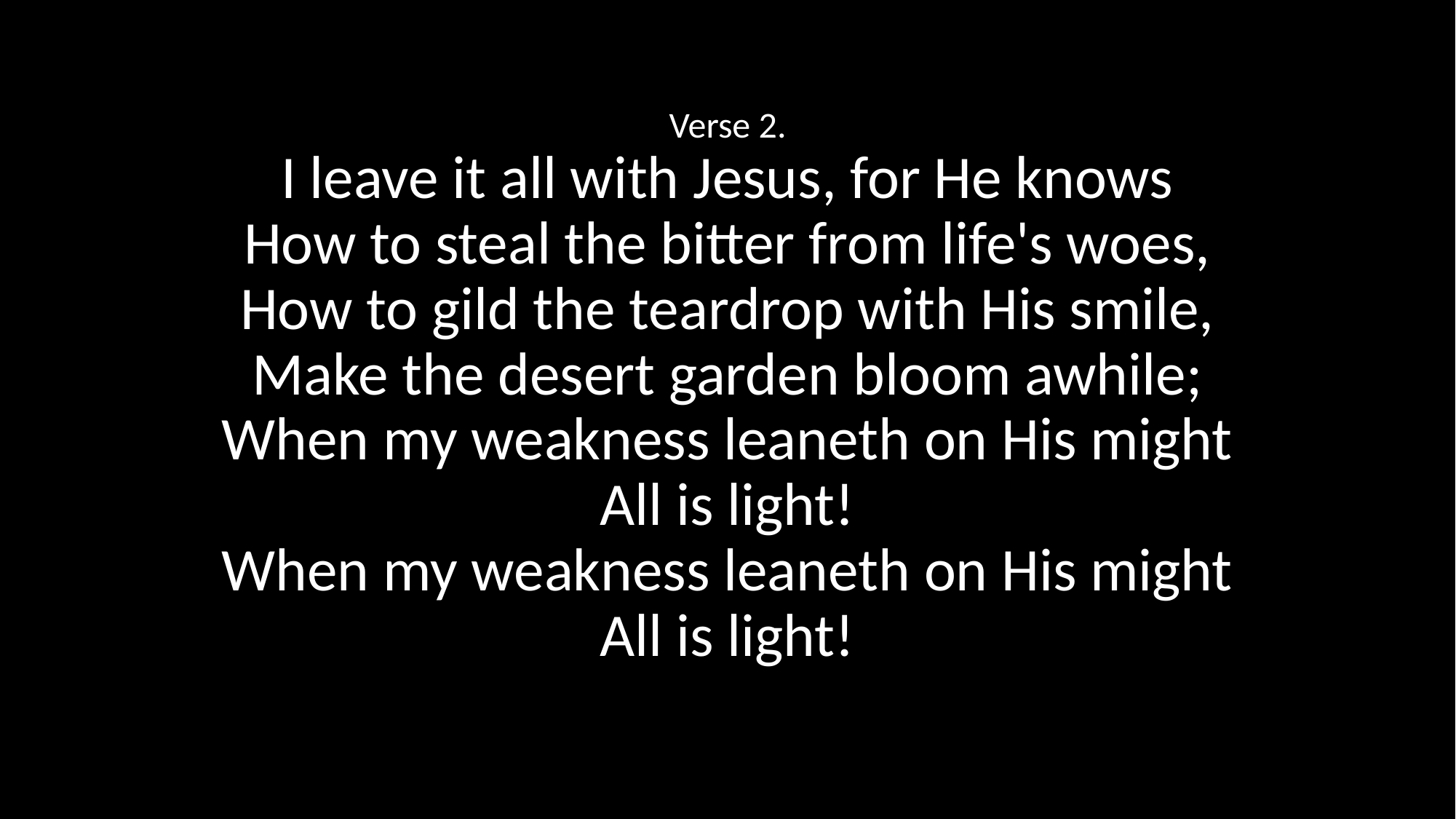

Verse 2.
I leave it all with Jesus, for He knows
How to steal the bitter from life's woes,
How to gild the teardrop with His smile,
Make the desert garden bloom awhile;
When my weakness leaneth on His might
All is light!
When my weakness leaneth on His might
All is light!